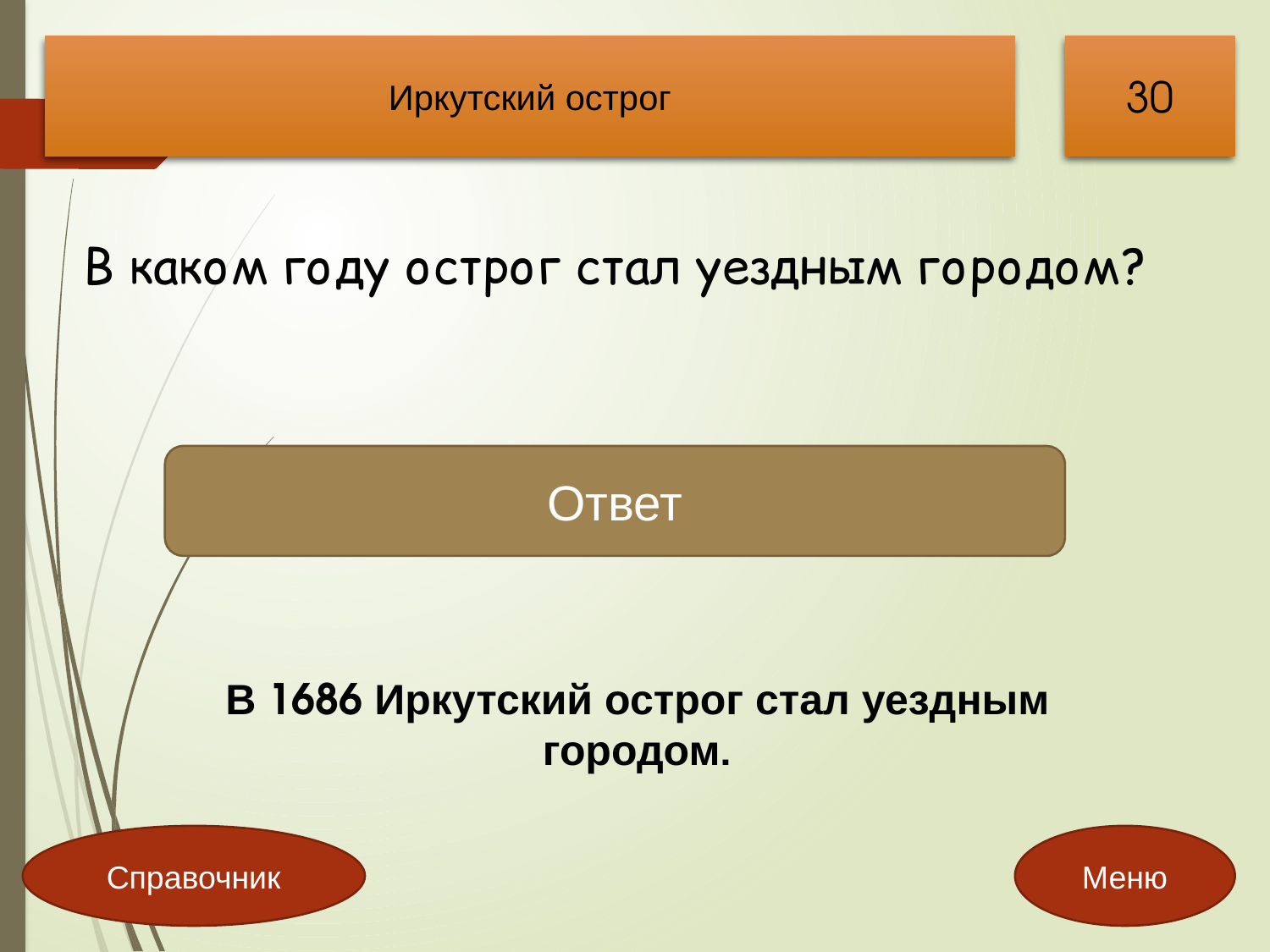

Иркутский острог
30
В каком году острог стал уездным городом?
Ответ
В 1686 Иркутский острог стал уездным городом.
Справочник
Меню